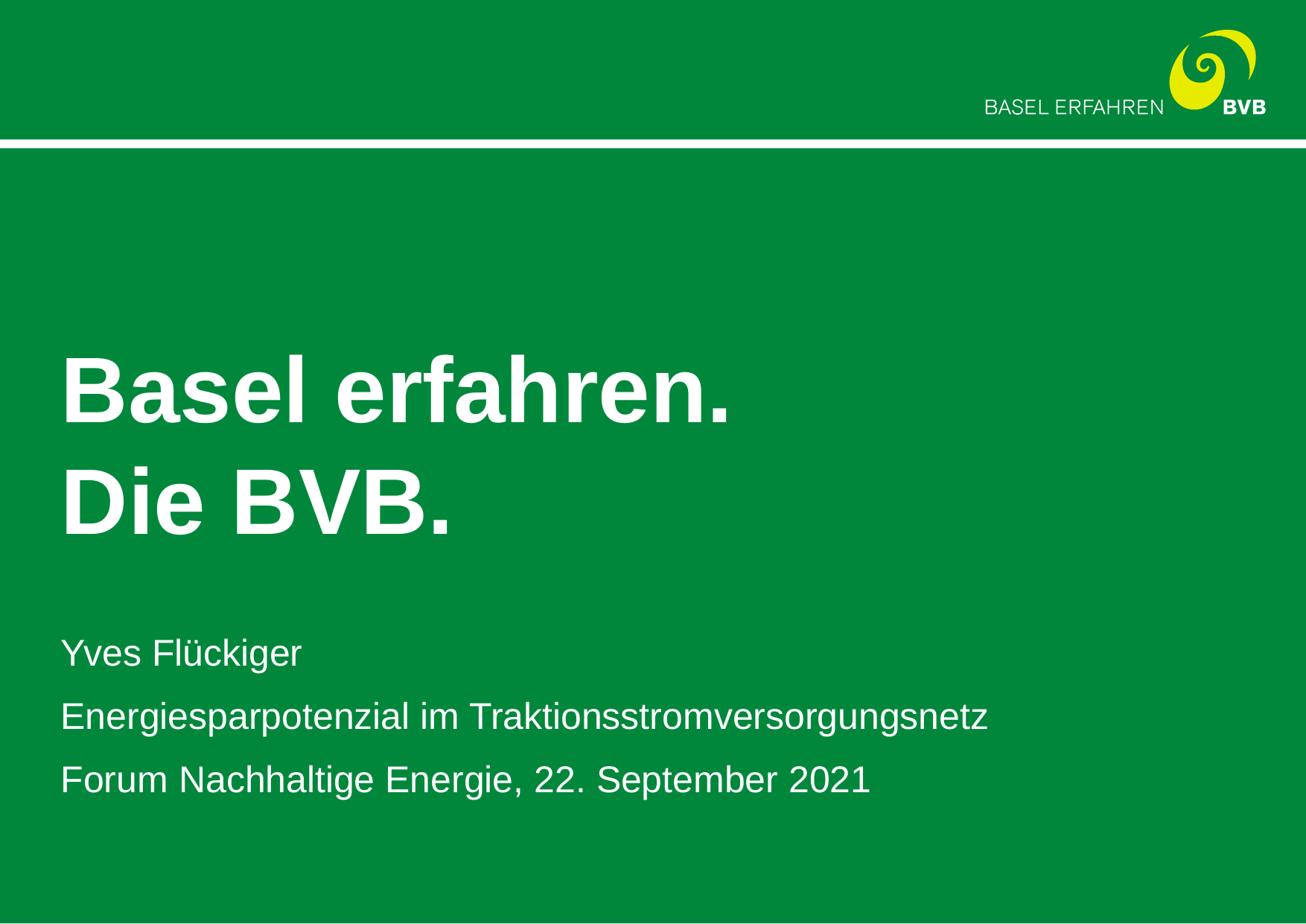

Basel erfahren.
Die BVB.

Yves Flückiger
Energiesparpotenzial im Traktionsstromversorgungsnetz
Forum Nachhaltige Energie, 22. September 2021